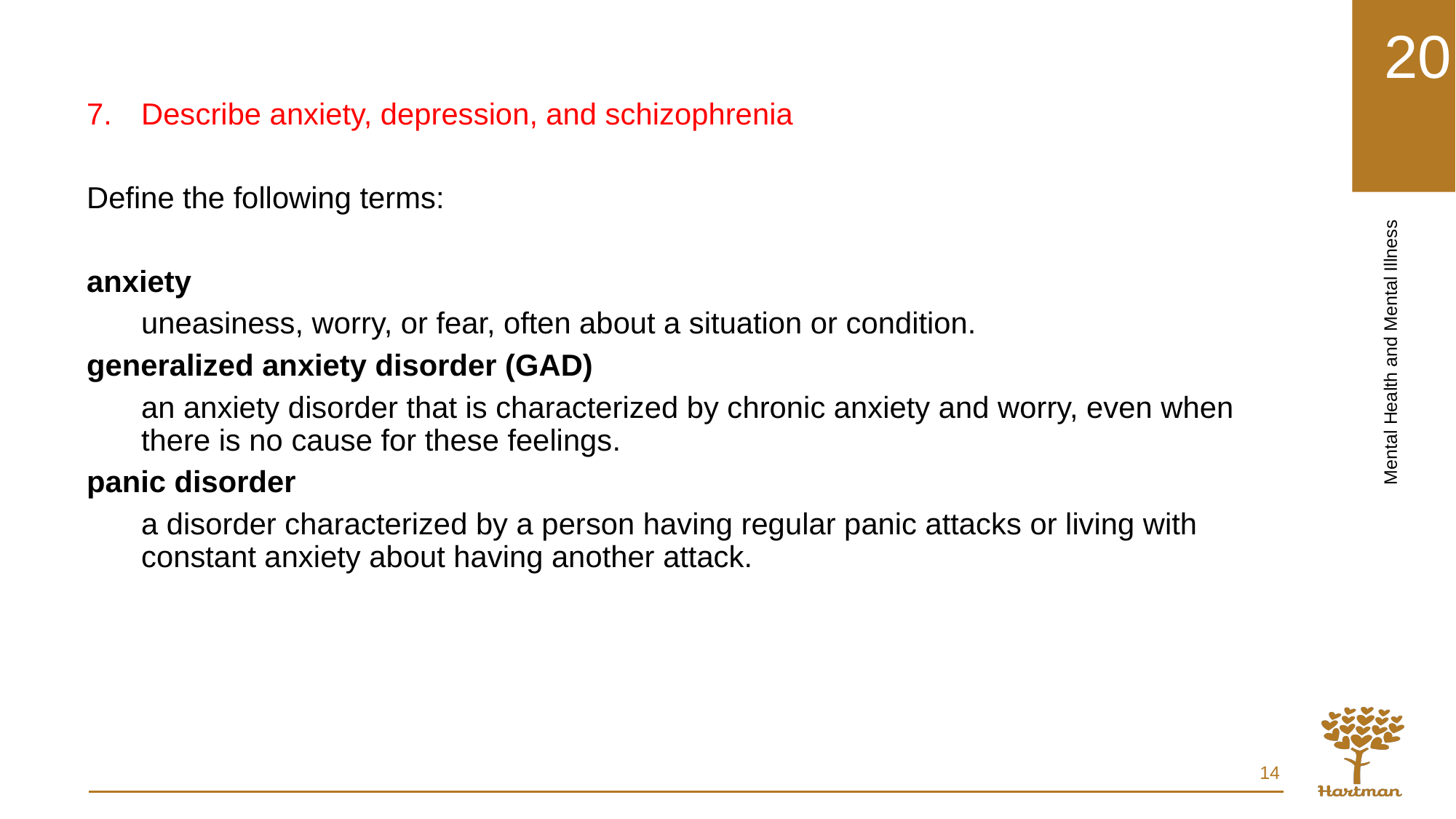

Describe anxiety, depression, and schizophrenia

Define the following terms:

anxiety
uneasiness, worry, or fear, often about a situation or condition.
generalized anxiety disorder (GAD)
an anxiety disorder that is characterized by chronic anxiety and worry, even when there is no cause for these feelings.
panic disorder
a disorder characterized by a person having regular panic attacks or living with constant anxiety about having another attack.

14